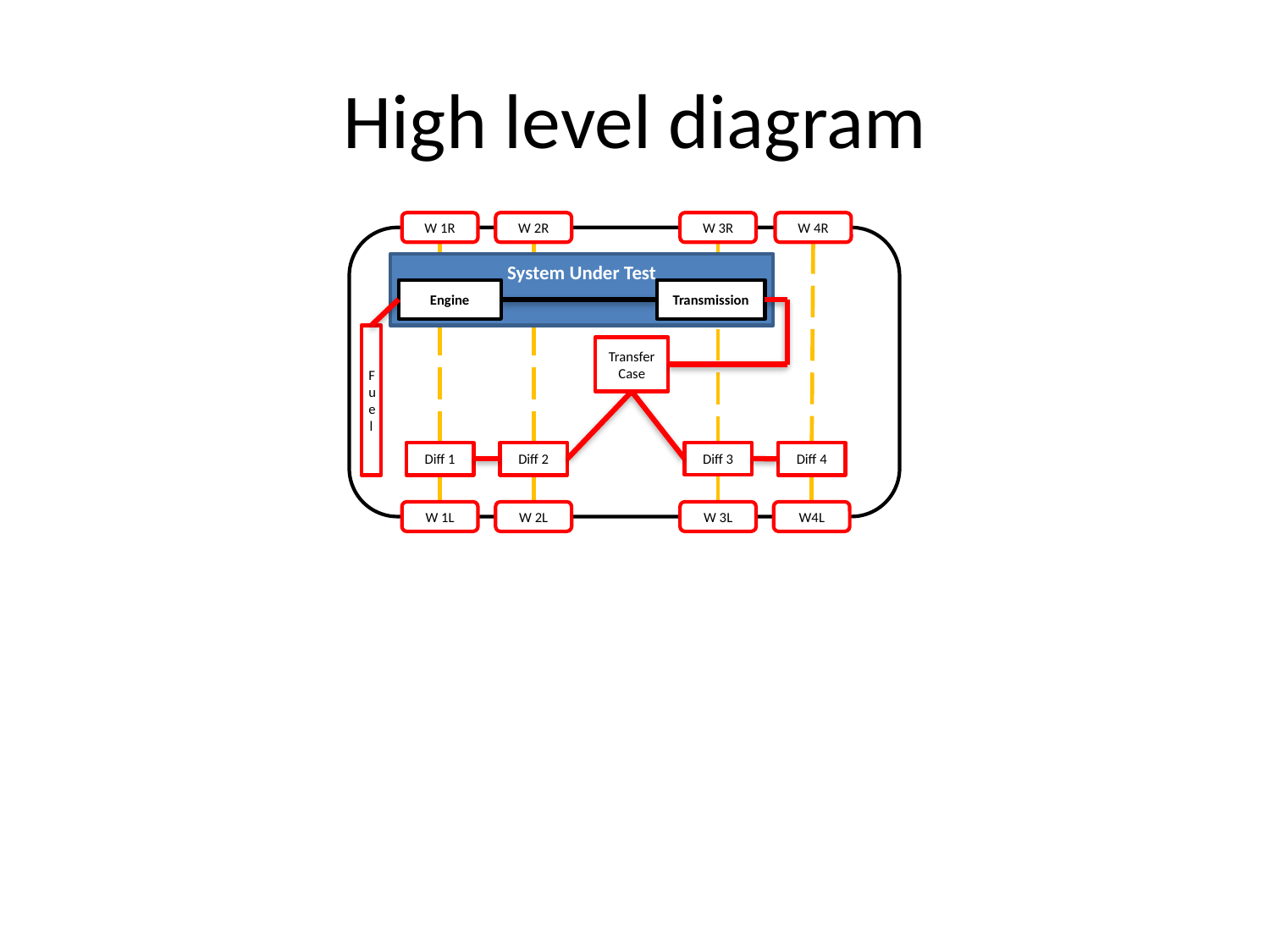

# High level diagram
W 1R
W 2R
W 3R
W 4R

System Under Test
Engine
Transmission
Fuel
Transfer Case
Diff 3
Diff 1
Diff 2
Diff 4
W 1L
W 2L
W 3L
W4L